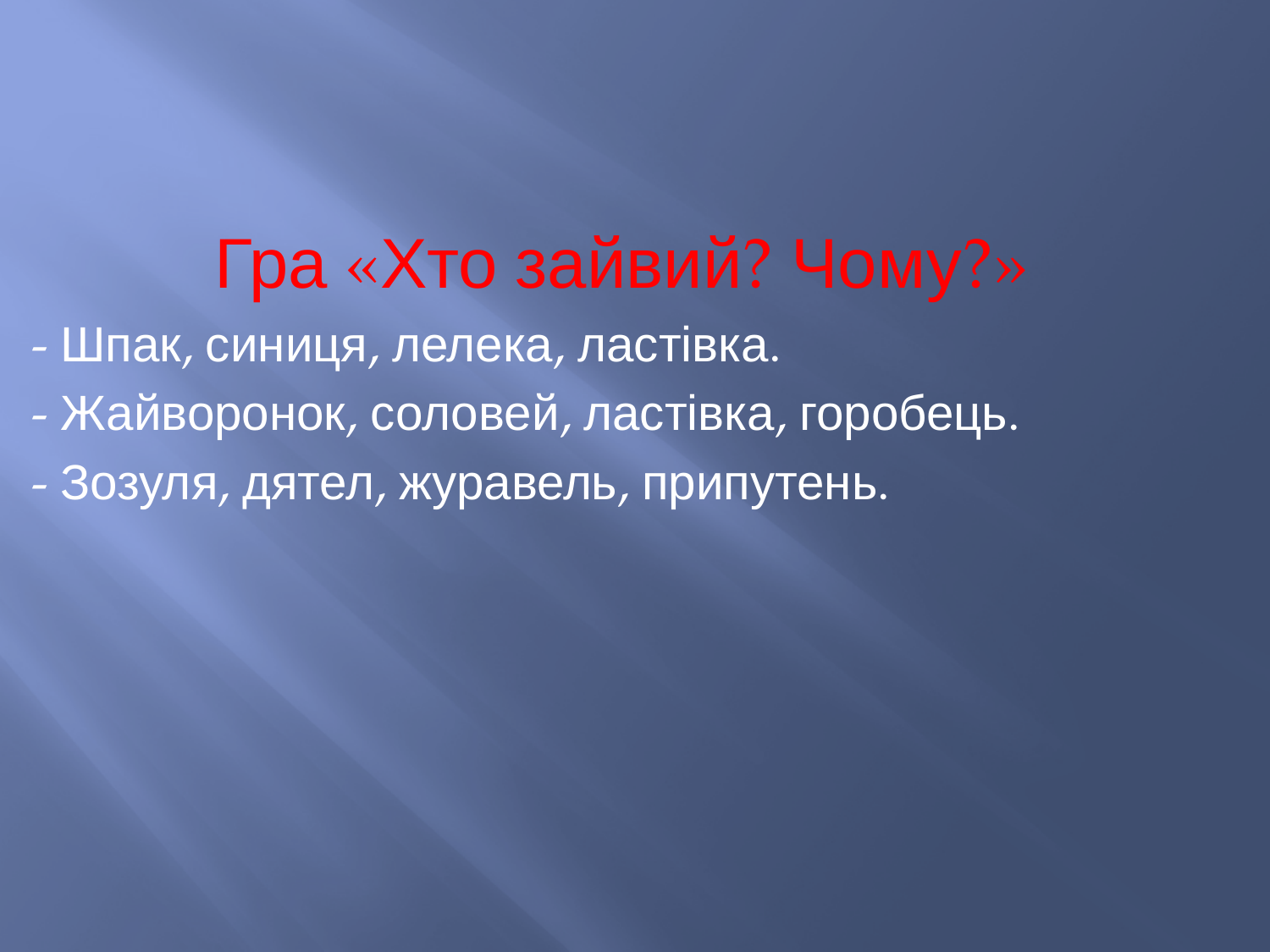

Гра «Хто зайвий? Чому?»
- Шпак, синиця, лелека, ластівка.
- Жайворонок, соловей, ластівка, горобець.
- Зозуля, дятел, журавель, припутень.